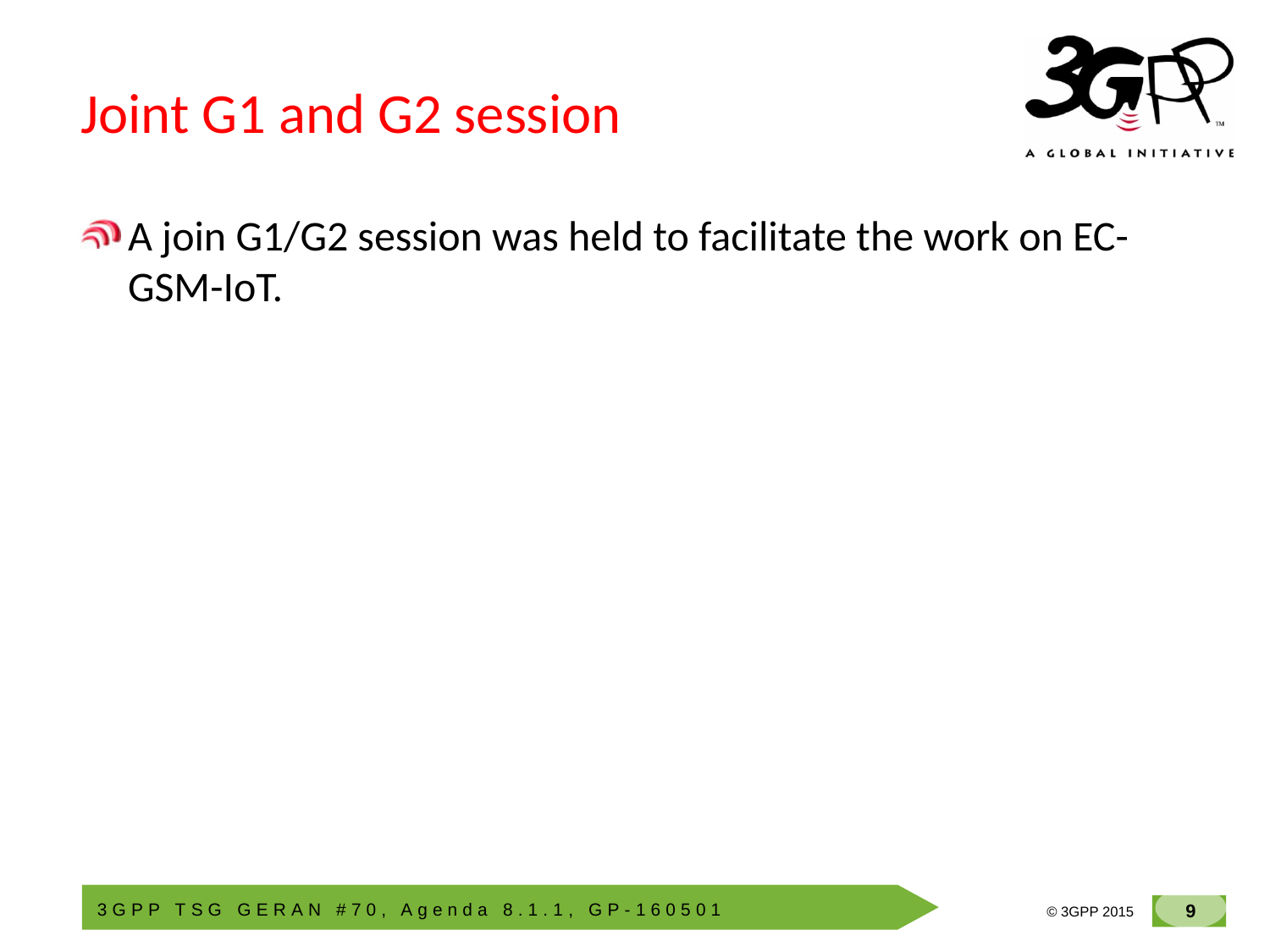

# Joint G1 and G2 session
A join G1/G2 session was held to facilitate the work on EC-GSM-IoT.